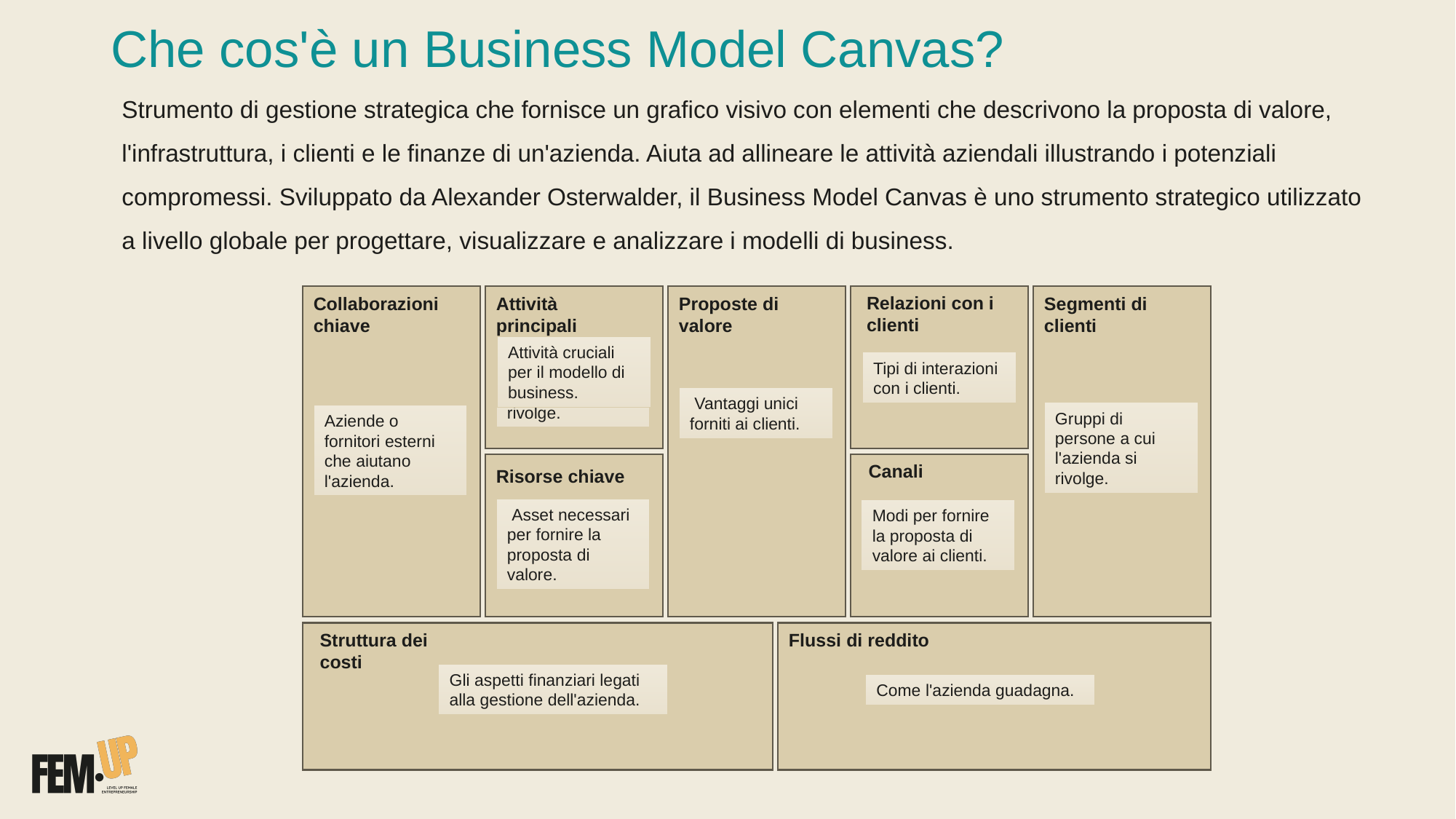

# Che cos'è un Business Model Canvas?
Strumento di gestione strategica che fornisce un grafico visivo con elementi che descrivono la proposta di valore, l'infrastruttura, i clienti e le finanze di un'azienda. Aiuta ad allineare le attività aziendali illustrando i potenziali compromessi. Sviluppato da Alexander Osterwalder, il Business Model Canvas è uno strumento strategico utilizzato a livello globale per progettare, visualizzare e analizzare i modelli di business.

Relazioni con i clienti
Segmenti di clienti
Proposte di valore
Collaborazioni chiave
Attività principali
Canali
Risorse chiave
Struttura dei costi
Flussi di reddito
Tipi di interazioni con i clienti.
 Vantaggi unici forniti ai clienti.
Gruppi di persone a cui l'azienda si rivolge.
Aziende o fornitori esterni che aiutano l'azienda.
 Asset necessari per fornire la proposta di valore.
Modi per fornire la proposta di valore ai clienti.
Gli aspetti finanziari legati alla gestione dell'azienda.
Come l'azienda guadagna.
Gruppi di persone a cui l'azienda si rivolge.
Attività cruciali per il modello di business.